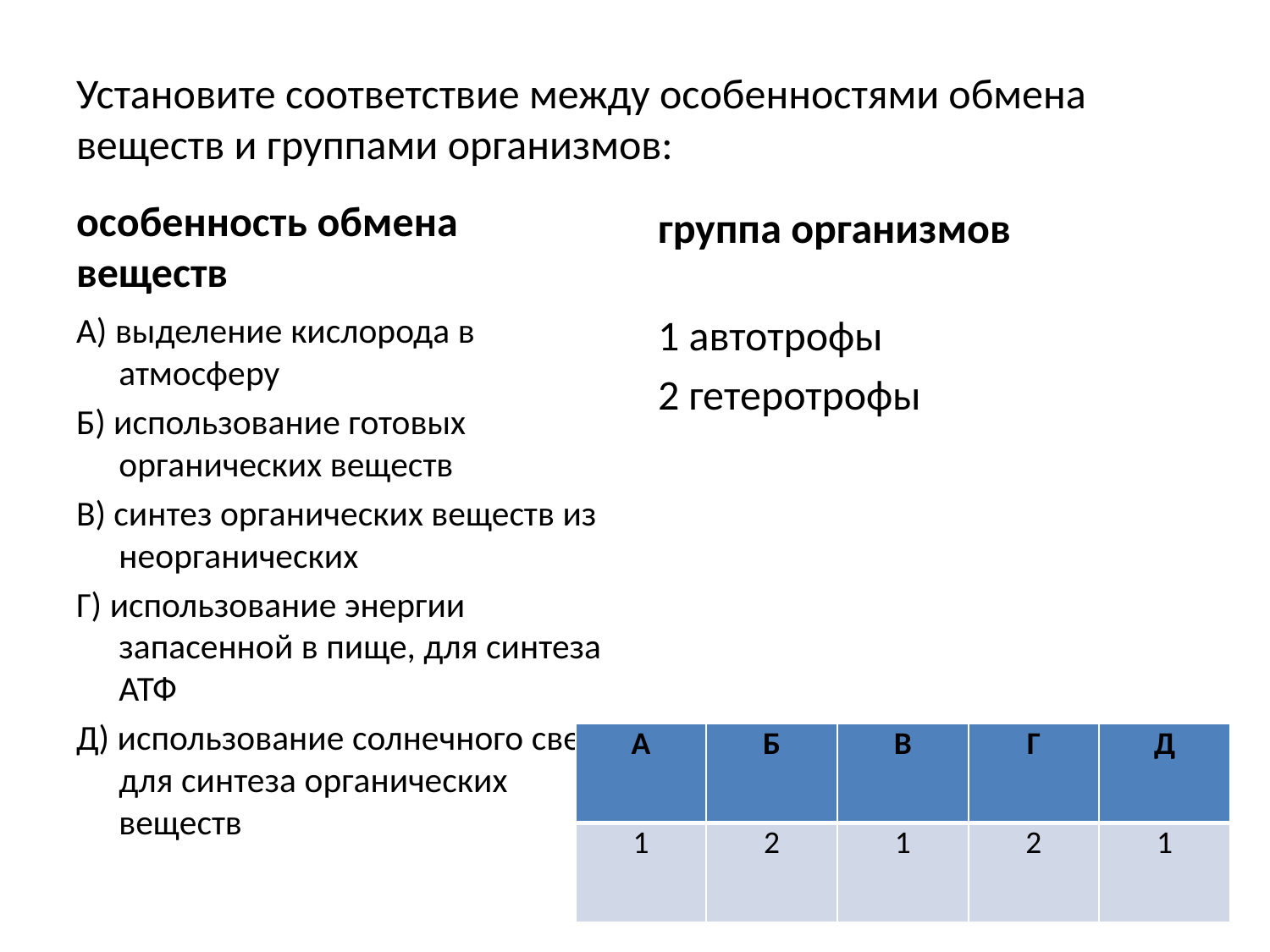

# Установите соответствие между особенностями обмена веществ и группами организмов:
группа организмов
особенность обмена веществ
А) выделение кислорода в атмосферу
Б) использование готовых органических веществ
В) синтез органических веществ из неорганических
Г) использование энергии запасенной в пище, для синтеза АТФ
Д) использование солнечного света для синтеза органических веществ

1 автотрофы
2 гетеротрофы

| А | Б | В | Г | Д |
| --- | --- | --- | --- | --- |
| 1 | 2 | 1 | 2 | 1 |